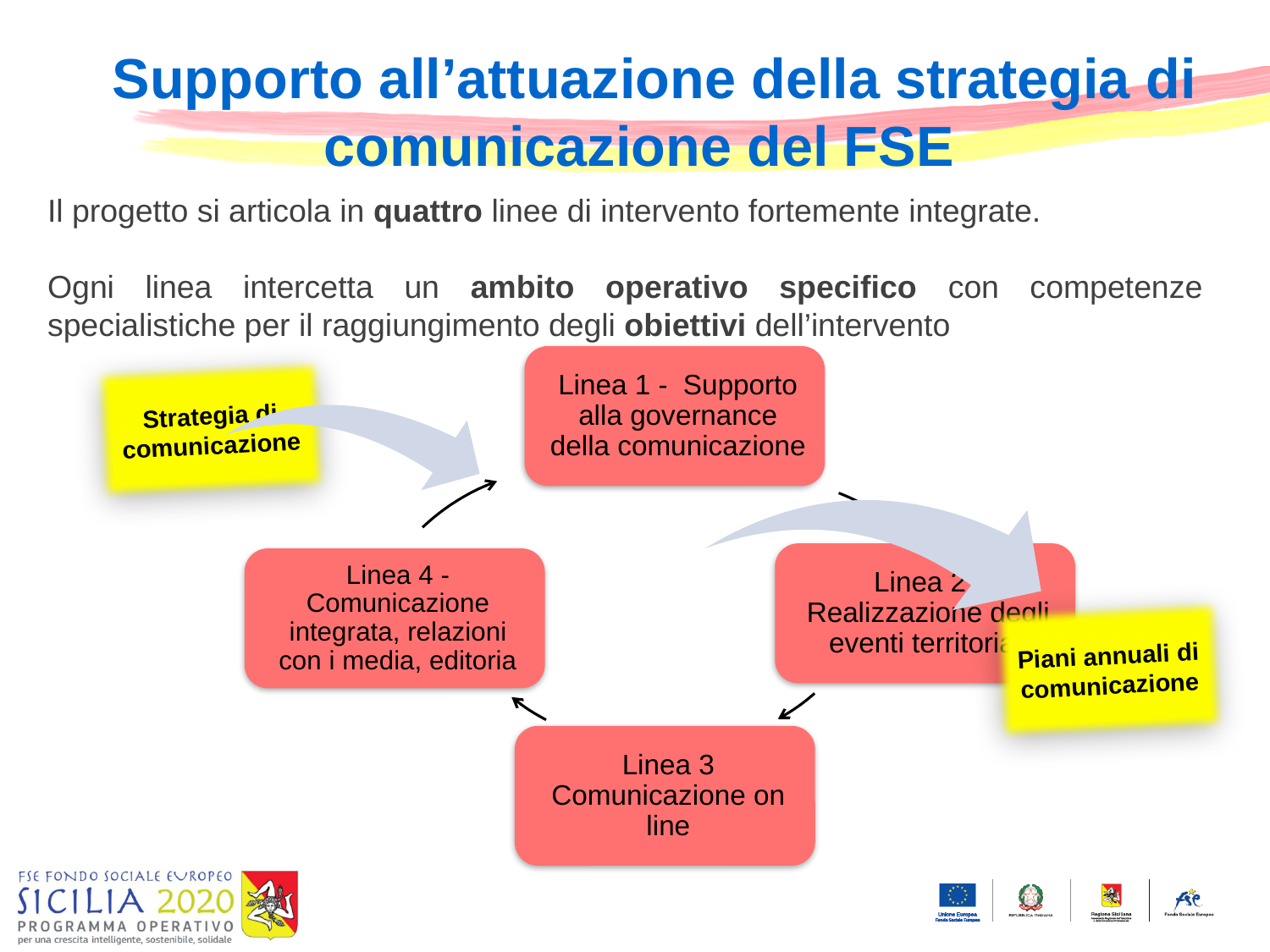

Il progetto si articola in quattro linee di intervento fortemente integrate.

Ogni linea intercetta un ambito operativo specifico con competenze specialistiche per il raggiungimento degli obiettivi dell’intervento

Linea 1 -  Supporto alla governance della comunicazione
Linea 2 - Realizzazione degli eventi territoriali
Linea 3 Comunicazione on line
Linea 4 - Comunicazione integrata, relazioni con i media, editoria

Strategia di comunicazione

Piani annuali di comunicazione